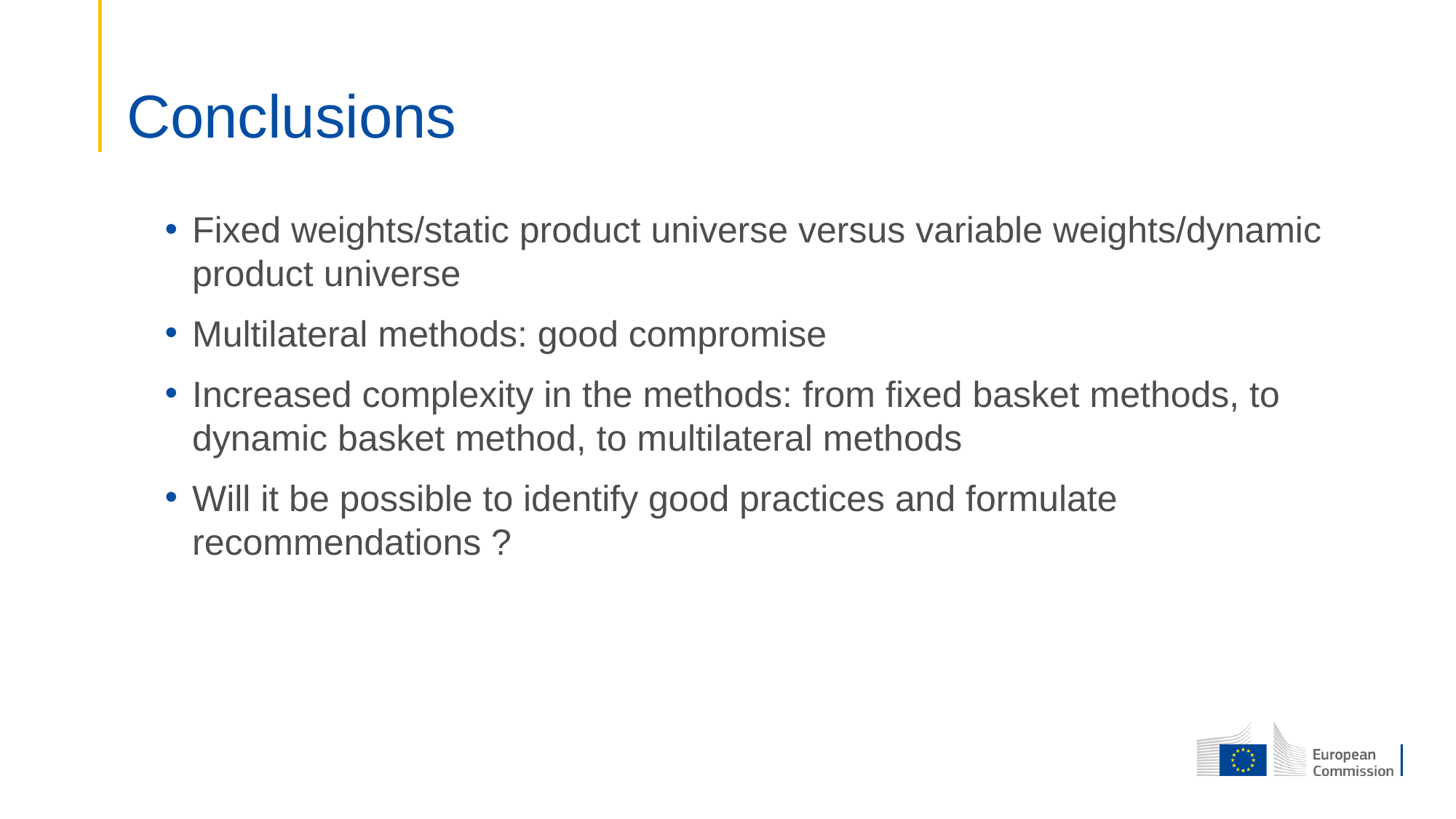

# Conclusions
Fixed weights/static product universe versus variable weights/dynamic product universe
Multilateral methods: good compromise
Increased complexity in the methods: from fixed basket methods, to dynamic basket method, to multilateral methods
Will it be possible to identify good practices and formulate recommendations ?